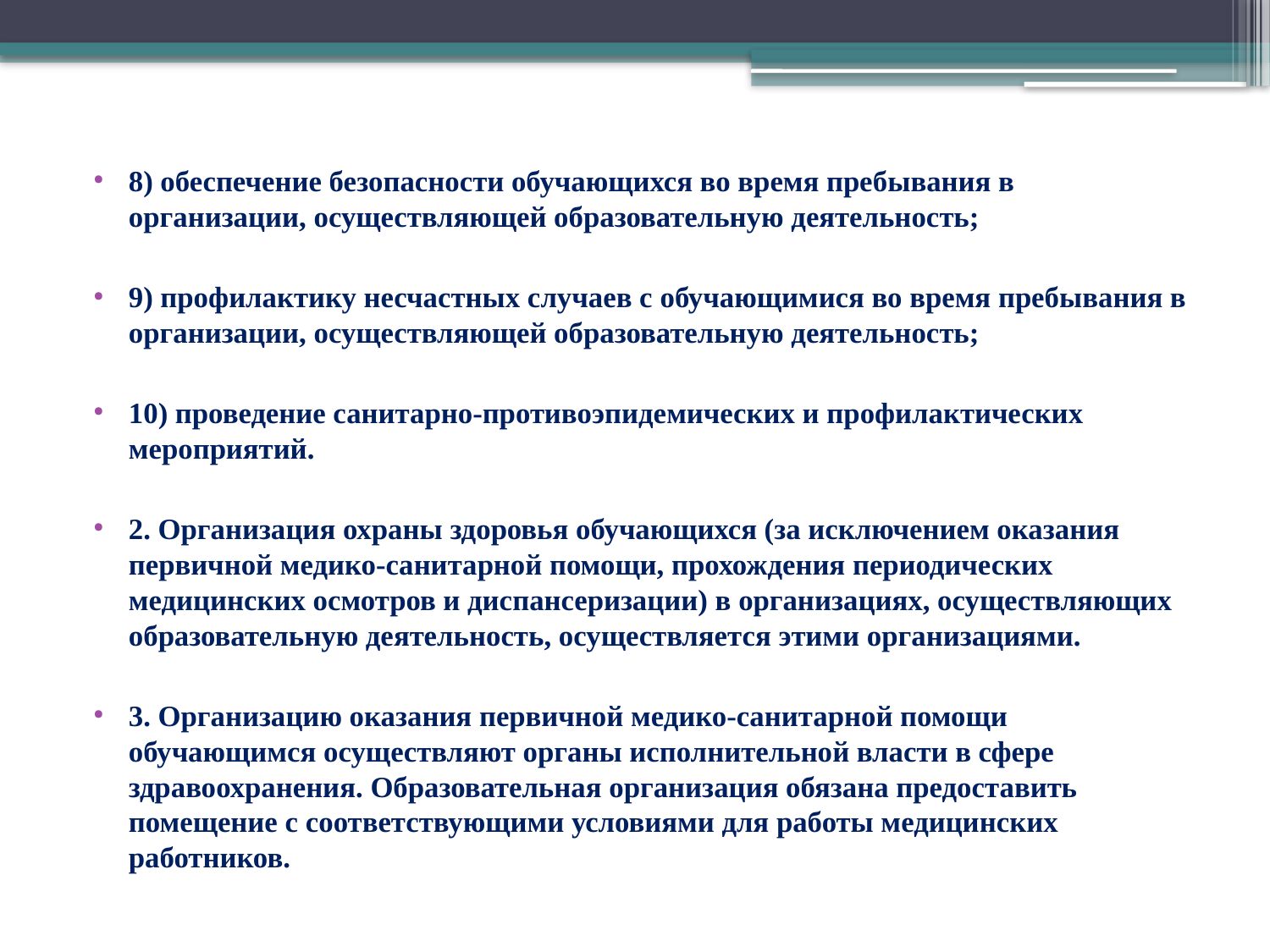

8) обеспечение безопасности обучающихся во время пребывания в организации, осуществляющей образовательную деятельность;

9) профилактику несчастных случаев с обучающимися во время пребывания в организации, осуществляющей образовательную деятельность;

10) проведение санитарно-противоэпидемических и профилактических мероприятий.

2. Организация охраны здоровья обучающихся (за исключением оказания первичной медико-санитарной помощи, прохождения периодических медицинских осмотров и диспансеризации) в организациях, осуществляющих образовательную деятельность, осуществляется этими организациями.

3. Организацию оказания первичной медико-санитарной помощи обучающимся осуществляют органы исполнительной власти в сфере здравоохранения. Образовательная организация обязана предоставить помещение с соответствующими условиями для работы медицинских работников.

#